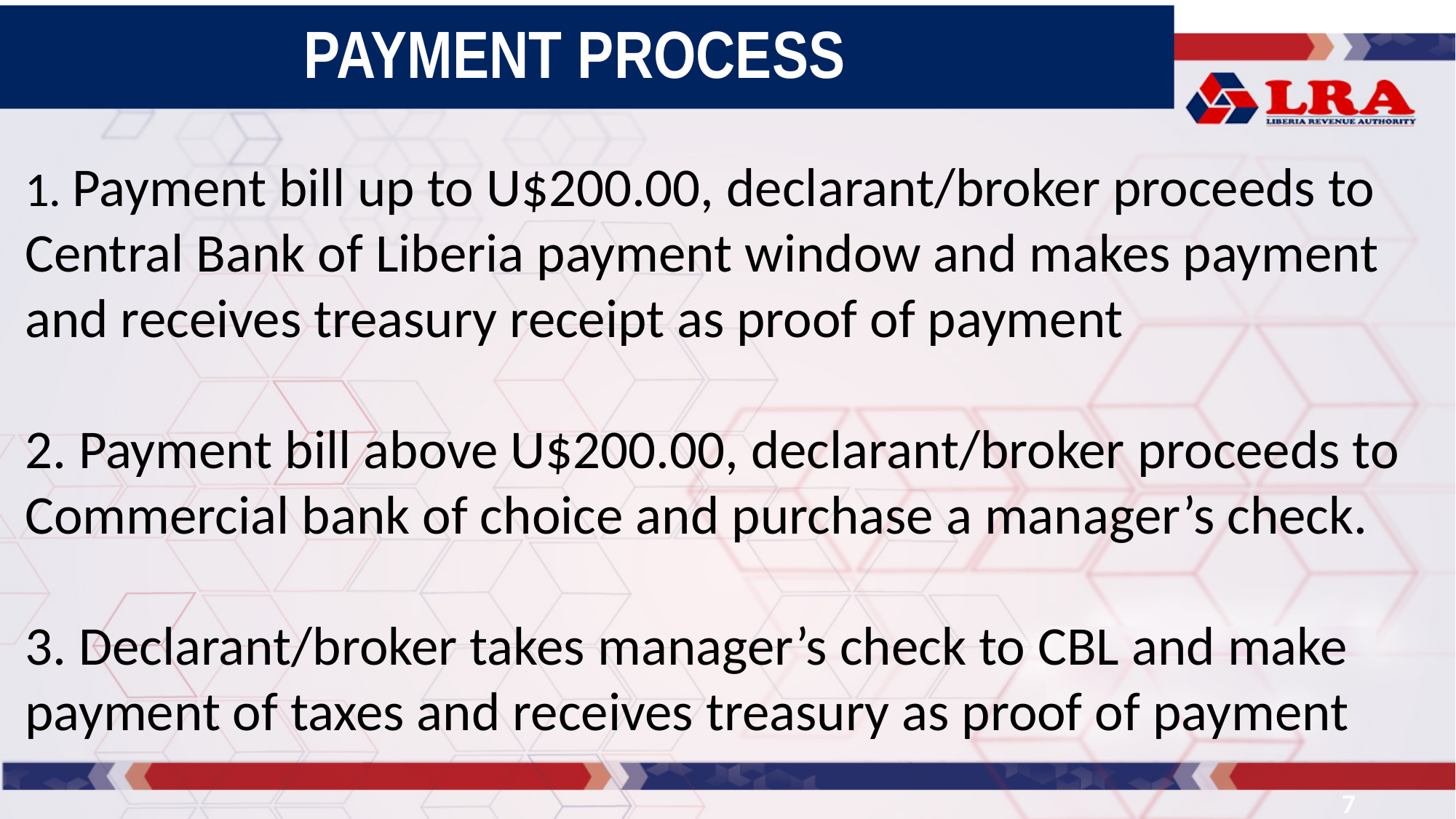

PAYMENT PROCESS
1. Payment bill up to U$200.00, declarant/broker proceeds to Central Bank of Liberia payment window and makes payment and receives treasury receipt as proof of payment

2. Payment bill above U$200.00, declarant/broker proceeds to Commercial bank of choice and purchase a manager’s check.

3. Declarant/broker takes manager’s check to CBL and make payment of taxes and receives treasury as proof of payment
7